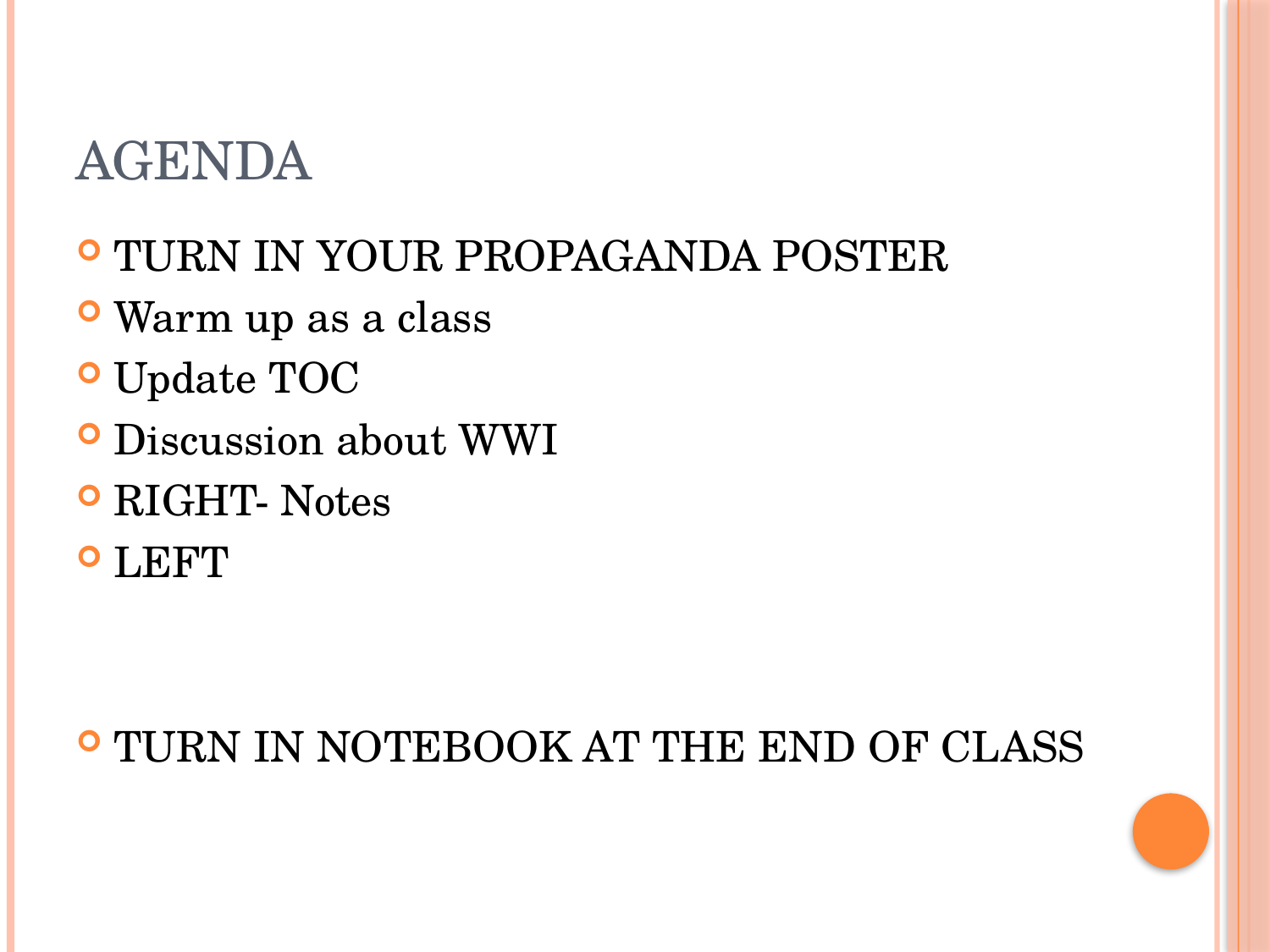

# AGENDA
TURN IN YOUR PROPAGANDA POSTER
Warm up as a class
Update TOC
Discussion about WWI
RIGHT- Notes
LEFT

TURN IN NOTEBOOK AT THE END OF CLASS